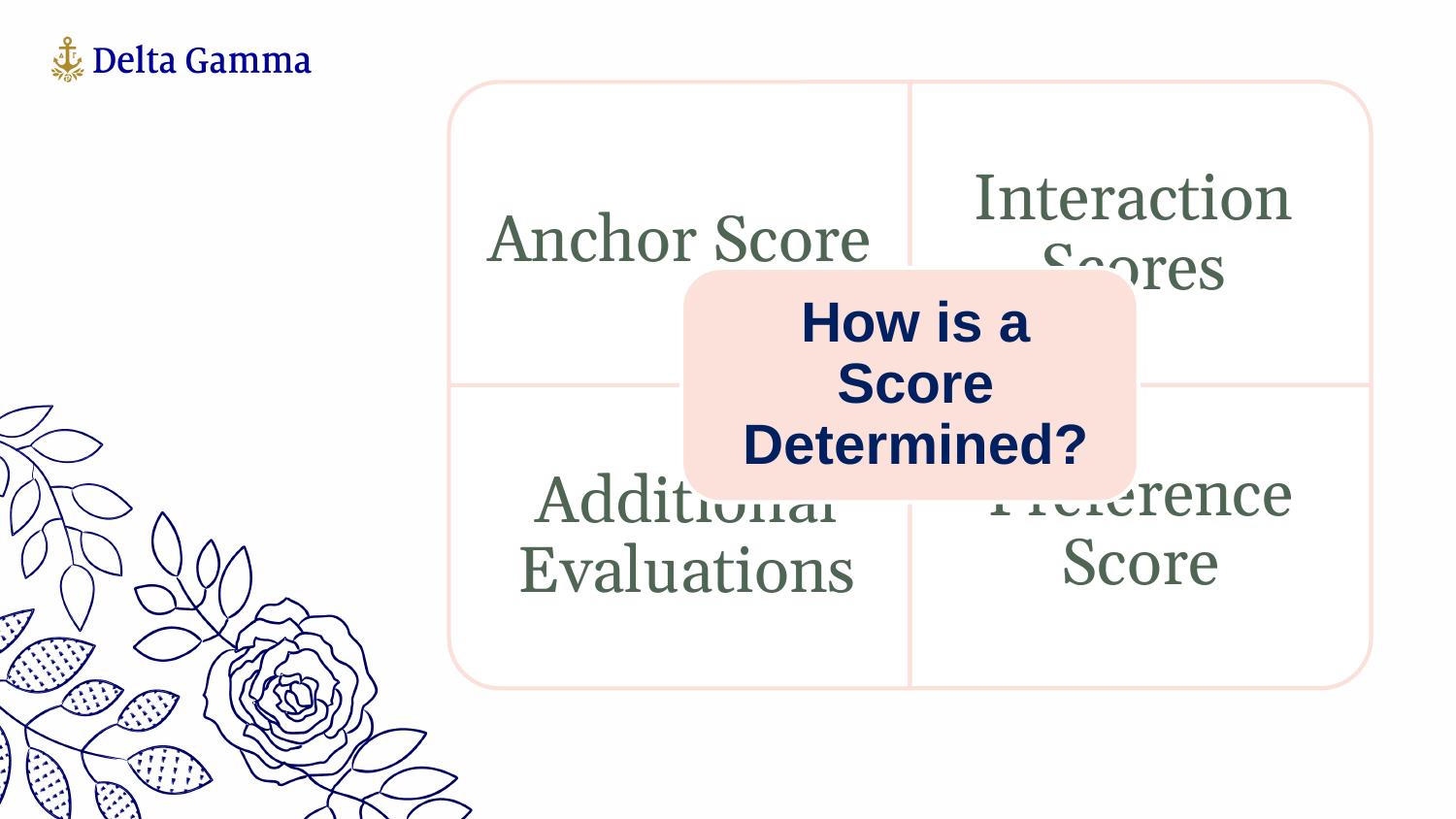

Anchor Score
Interaction Scores
Additional Evaluations
Preference Score
How is a Score Determined?